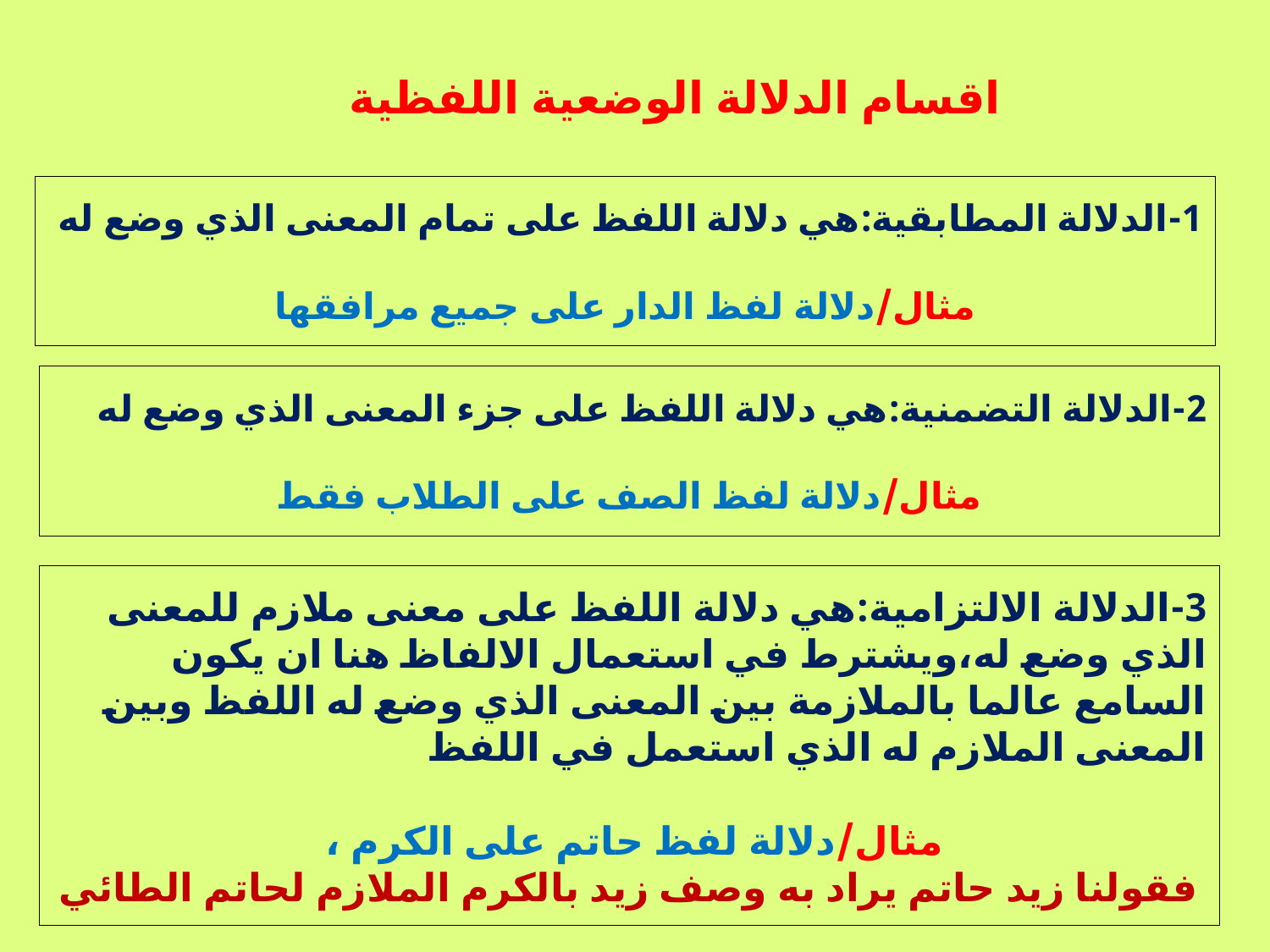

اقسام الدلالة الوضعية اللفظية
1-الدلالة المطابقية:هي دلالة اللفظ على تمام المعنى الذي وضع له

مثال/دلالة لفظ الدار على جميع مرافقها
2-الدلالة التضمنية:هي دلالة اللفظ على جزء المعنى الذي وضع له

مثال/دلالة لفظ الصف على الطلاب فقط
3-الدلالة الالتزامية:هي دلالة اللفظ على معنى ملازم للمعنى الذي وضع له،ويشترط في استعمال الالفاظ هنا ان يكون السامع عالما بالملازمة بين المعنى الذي وضع له اللفظ وبين المعنى الملازم له الذي استعمل في اللفظ

مثال/دلالة لفظ حاتم على الكرم ،
فقولنا زيد حاتم يراد به وصف زيد بالكرم الملازم لحاتم الطائي